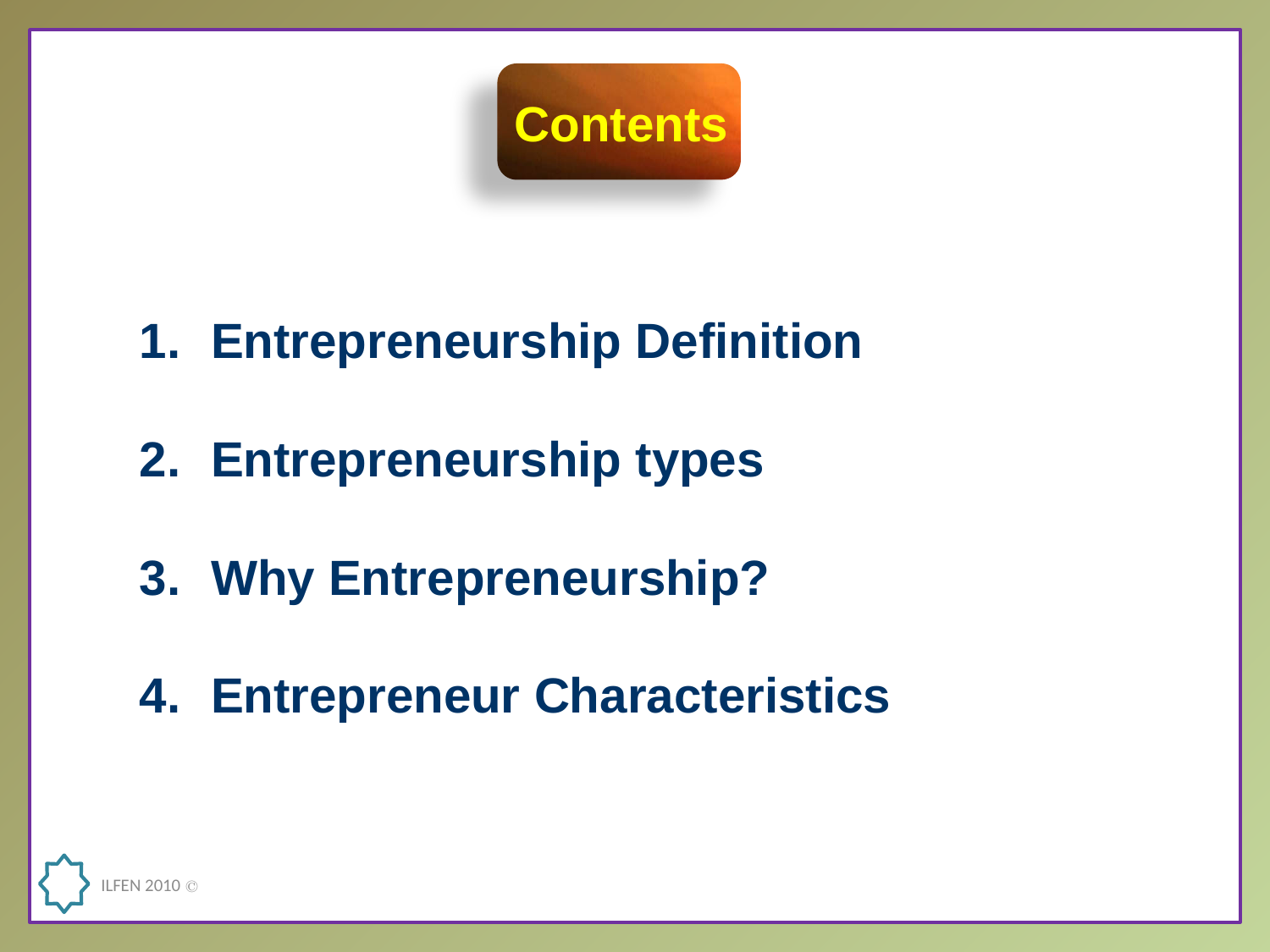

Contents
Entrepreneurship Definition
Entrepreneurship types
Why Entrepreneurship?
Entrepreneur Characteristics